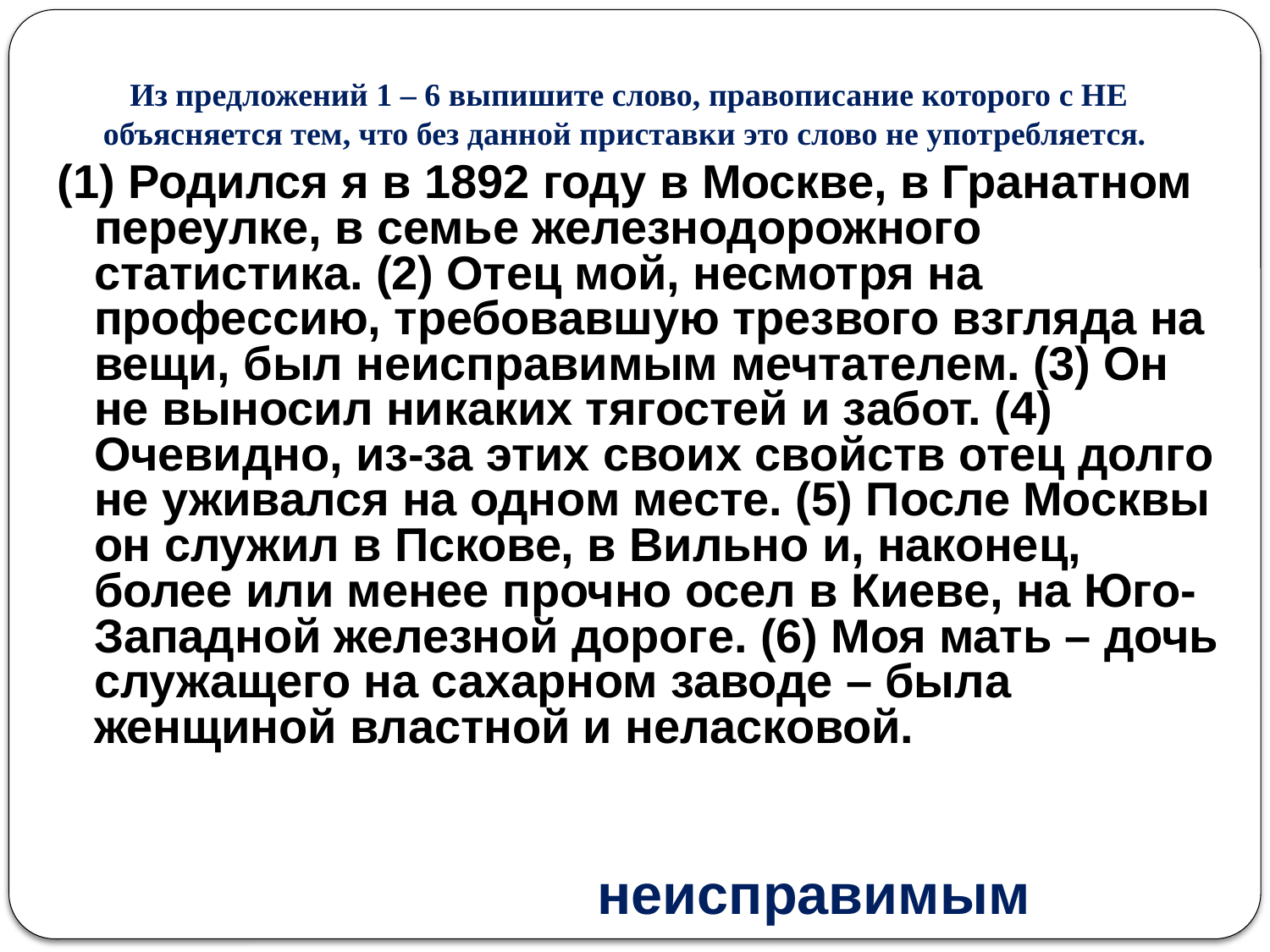

# Из предложений 1 – 6 выпишите слово, правописание которого с НЕ объясняется тем, что без данной приставки это слово не употребляется.
(1) Родился я в 1892 году в Москве, в Гранатном переулке, в семье железнодорожного статистика. (2) Отец мой, несмотря на профессию, требовавшую трезвого взгляда на вещи, был неисправимым мечтателем. (3) Он не выносил никаких тягостей и забот. (4) Очевидно, из-за этих своих свойств отец долго не уживался на одном месте. (5) После Москвы он служил в Пскове, в Вильно и, наконец, более или менее прочно осел в Киеве, на Юго-Западной железной дороге. (6) Моя мать – дочь служащего на сахарном заводе – была женщиной властной и неласковой.

неисправимым